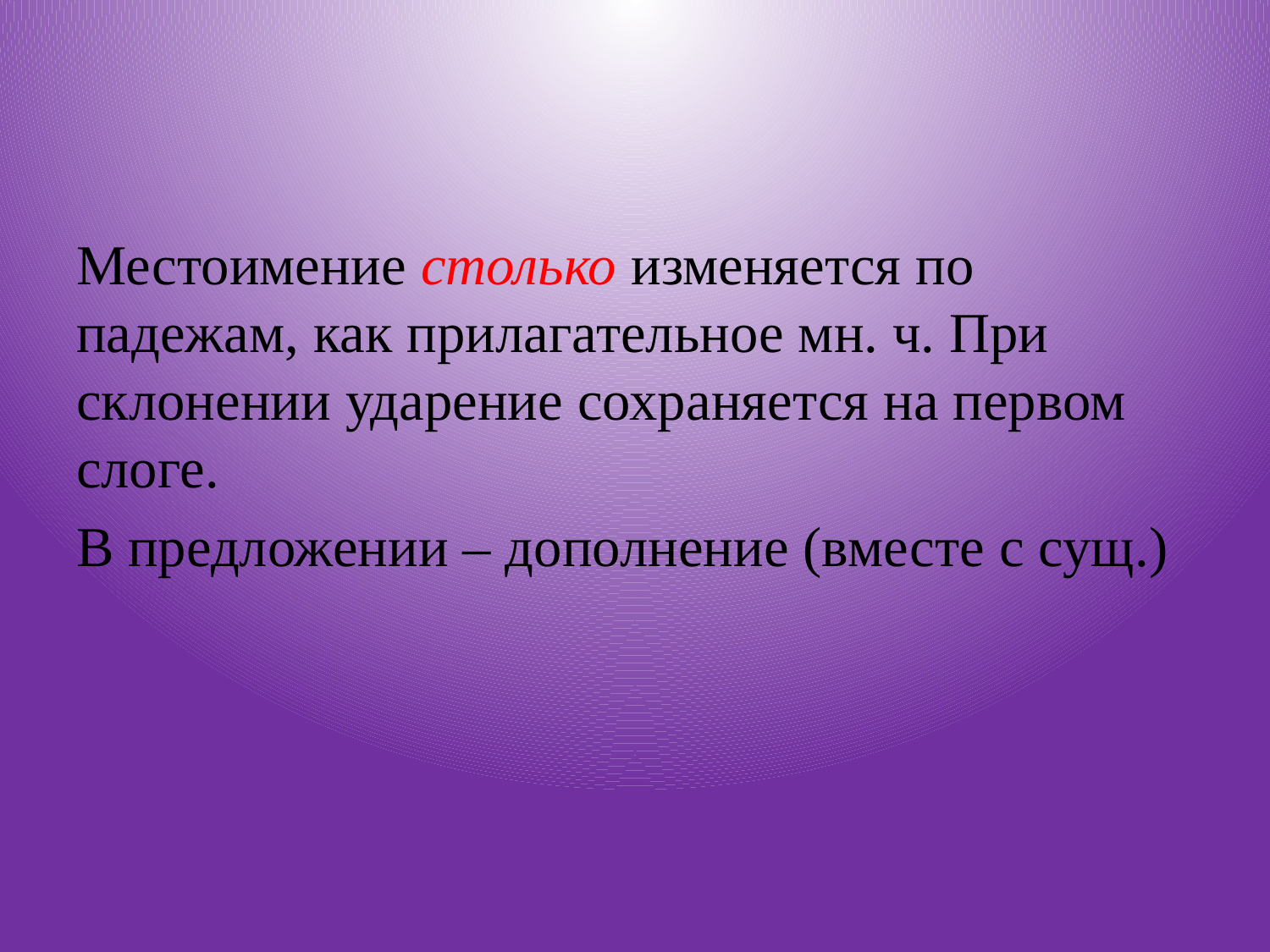

#
Местоимение столько изменяется по падежам, как прилагательное мн. ч. При склонении ударение сохраняется на первом слоге.
В предложении – дополнение (вместе с сущ.)